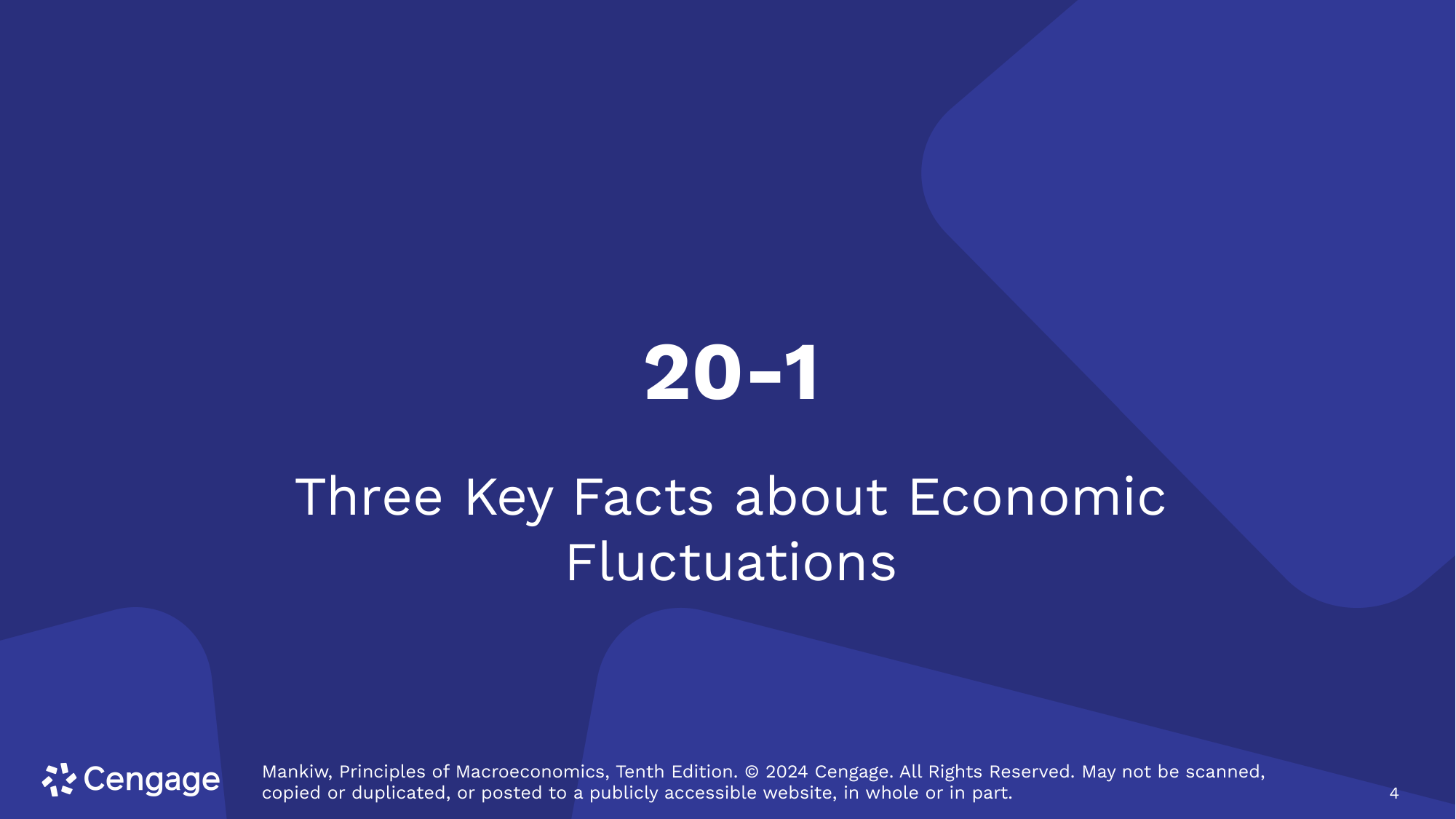

# 20-1
Three Key Facts about Economic Fluctuations